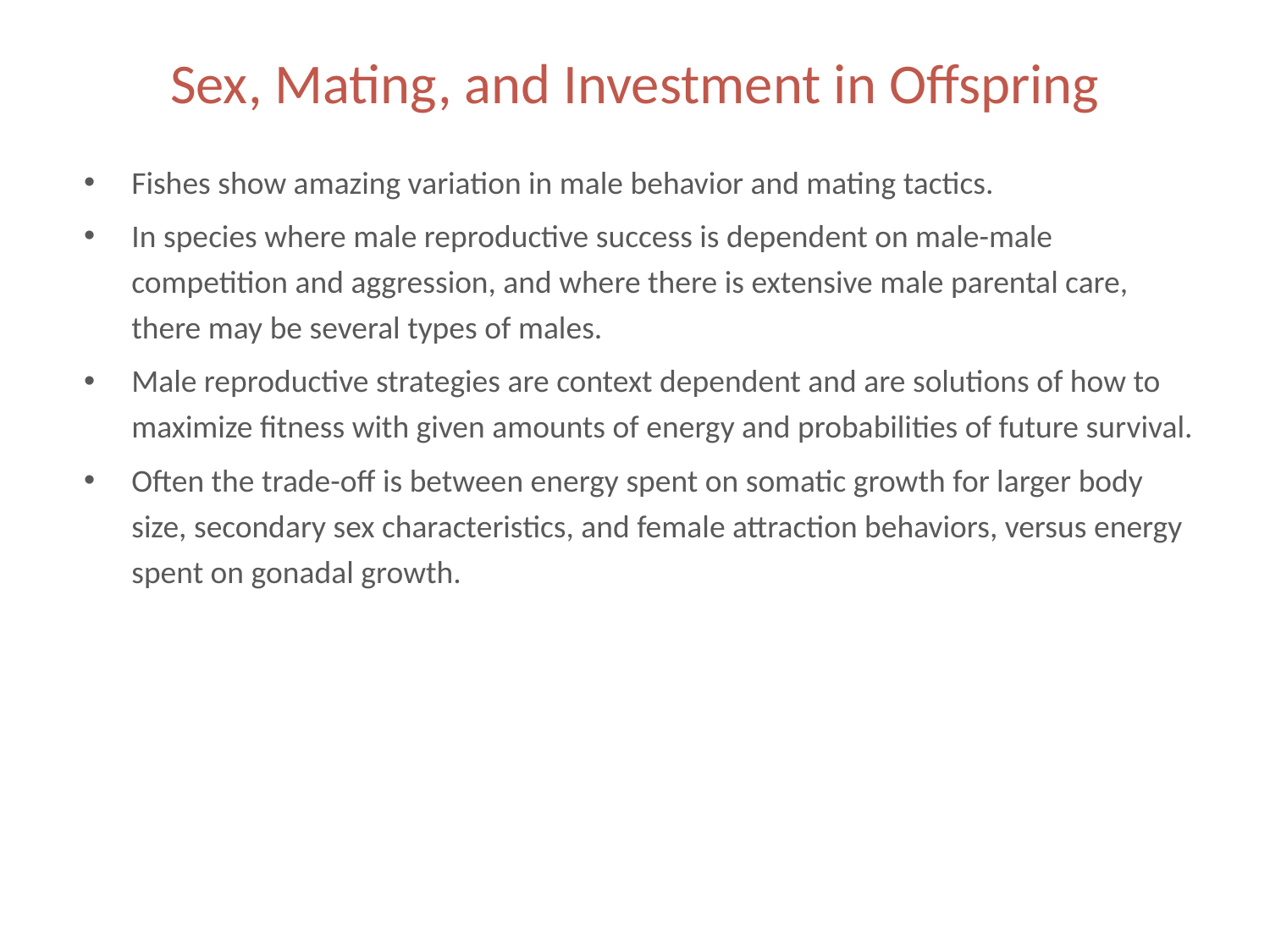

# Sex, Mating, and Investment in Offspring
Fishes show amazing variation in male behavior and mating tactics.
In species where male reproductive success is dependent on male-male competition and aggression, and where there is extensive male parental care, there may be several types of males.
Male reproductive strategies are context dependent and are solutions of how to maximize fitness with given amounts of energy and probabilities of future survival.
Often the trade-off is between energy spent on somatic growth for larger body size, secondary sex characteristics, and female attraction behaviors, versus energy spent on gonadal growth.